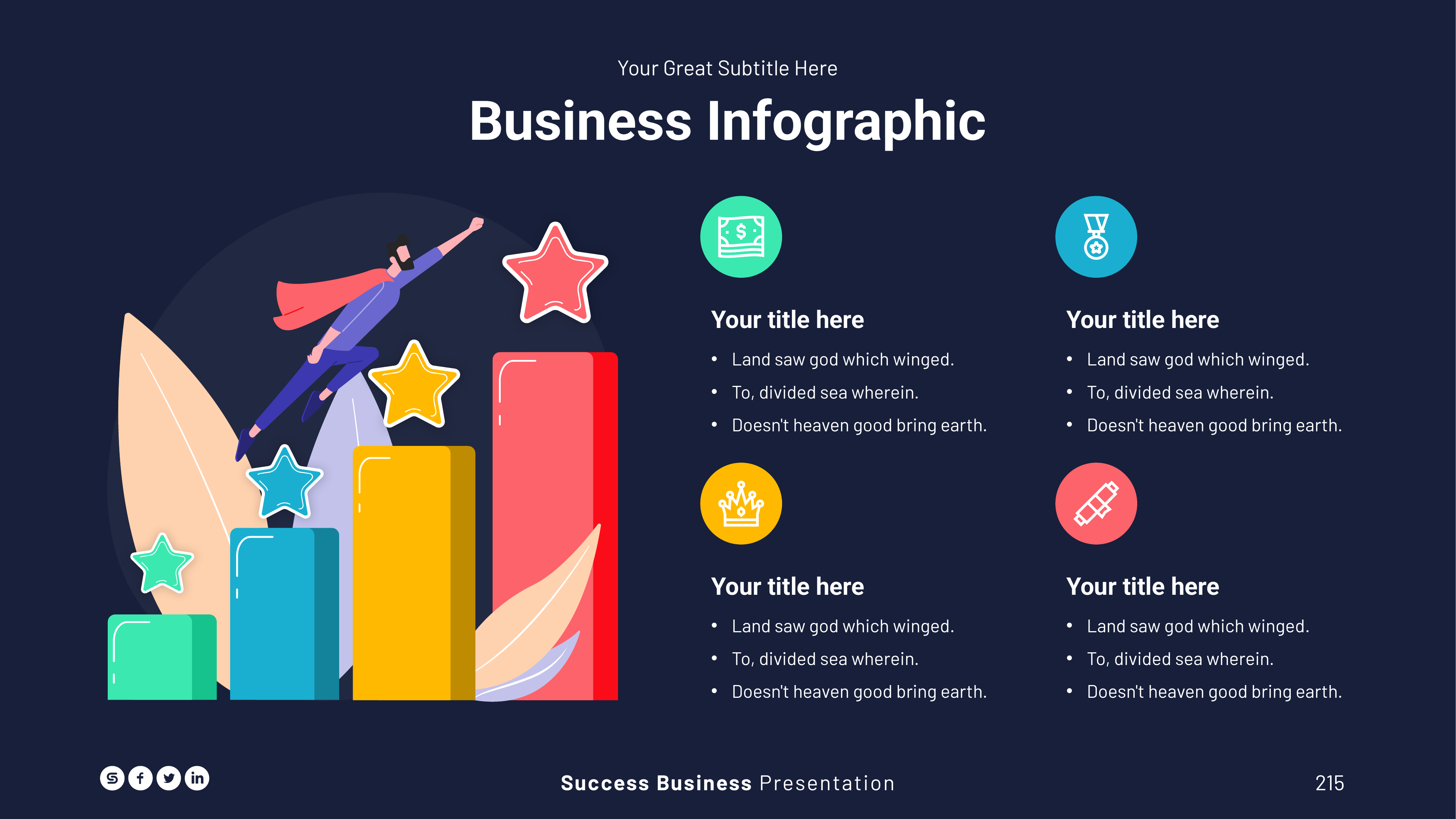

Your Great Subtitle Here
Business Infographic

Your title here
Land saw god which winged.
To, divided sea wherein.
Doesn't heaven good bring earth.
Your title here
Land saw god which winged.
To, divided sea wherein.
Doesn't heaven good bring earth.

Your title here
Land saw god which winged.
To, divided sea wherein.
Doesn't heaven good bring earth.
Your title here
Land saw god which winged.
To, divided sea wherein.
Doesn't heaven good bring earth.